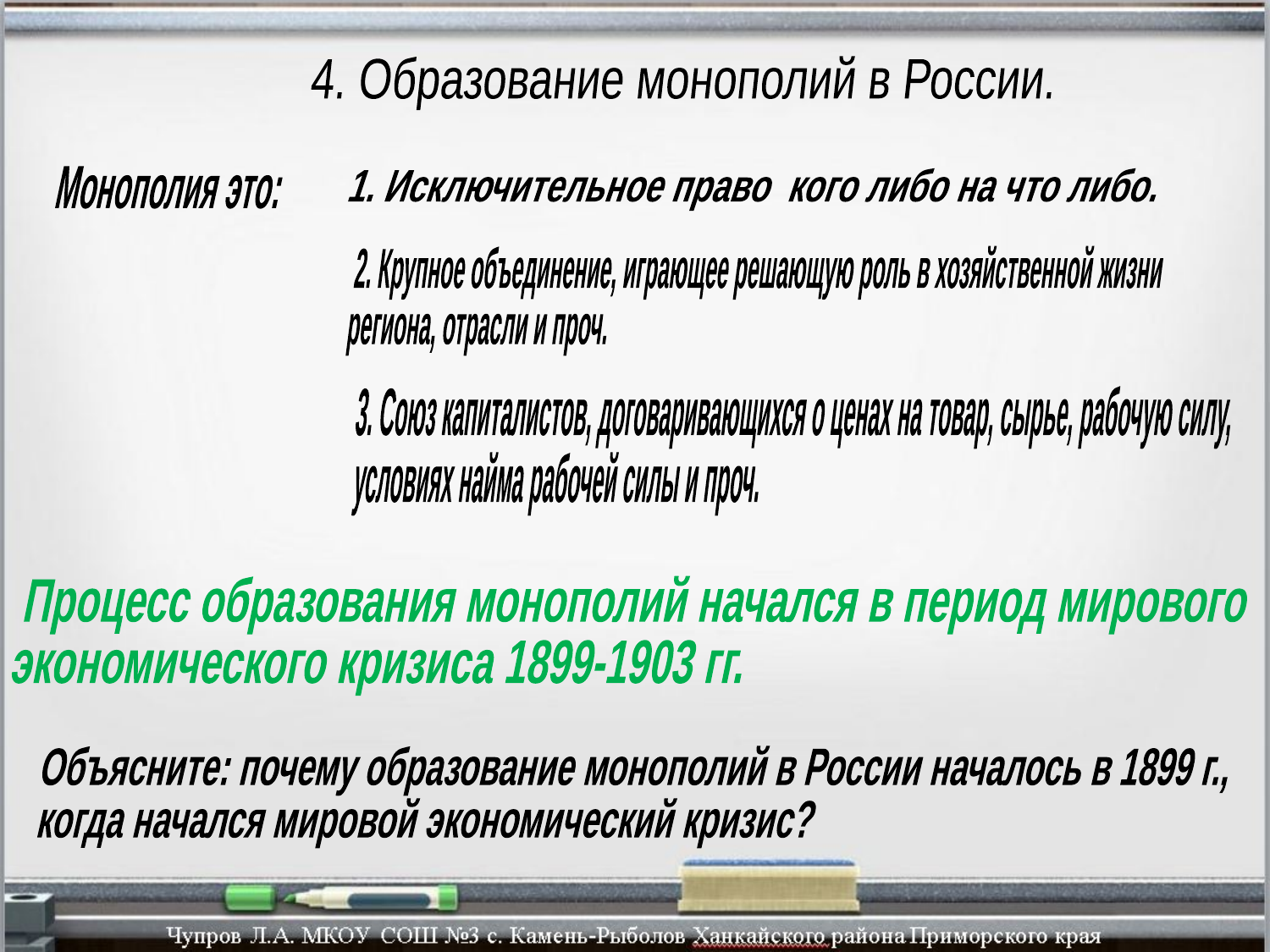

4. Образование монополий в России.
Монополия это:
1. Исключительное право  кого либо на что либо.
2. Крупное объединение, играющее решающую роль в хозяйственной жизни
региона, отрасли и проч.
3. Союз капиталистов, договаривающихся о ценах на товар, сырье, рабочую силу,
 условиях найма рабочей силы и проч.
Процесс образования монополий начался в период мирового
экономического кризиса 1899-1903 гг.
Объясните: почему образование монополий в России началось в 1899 г.,
 когда начался мировой экономический кризис?